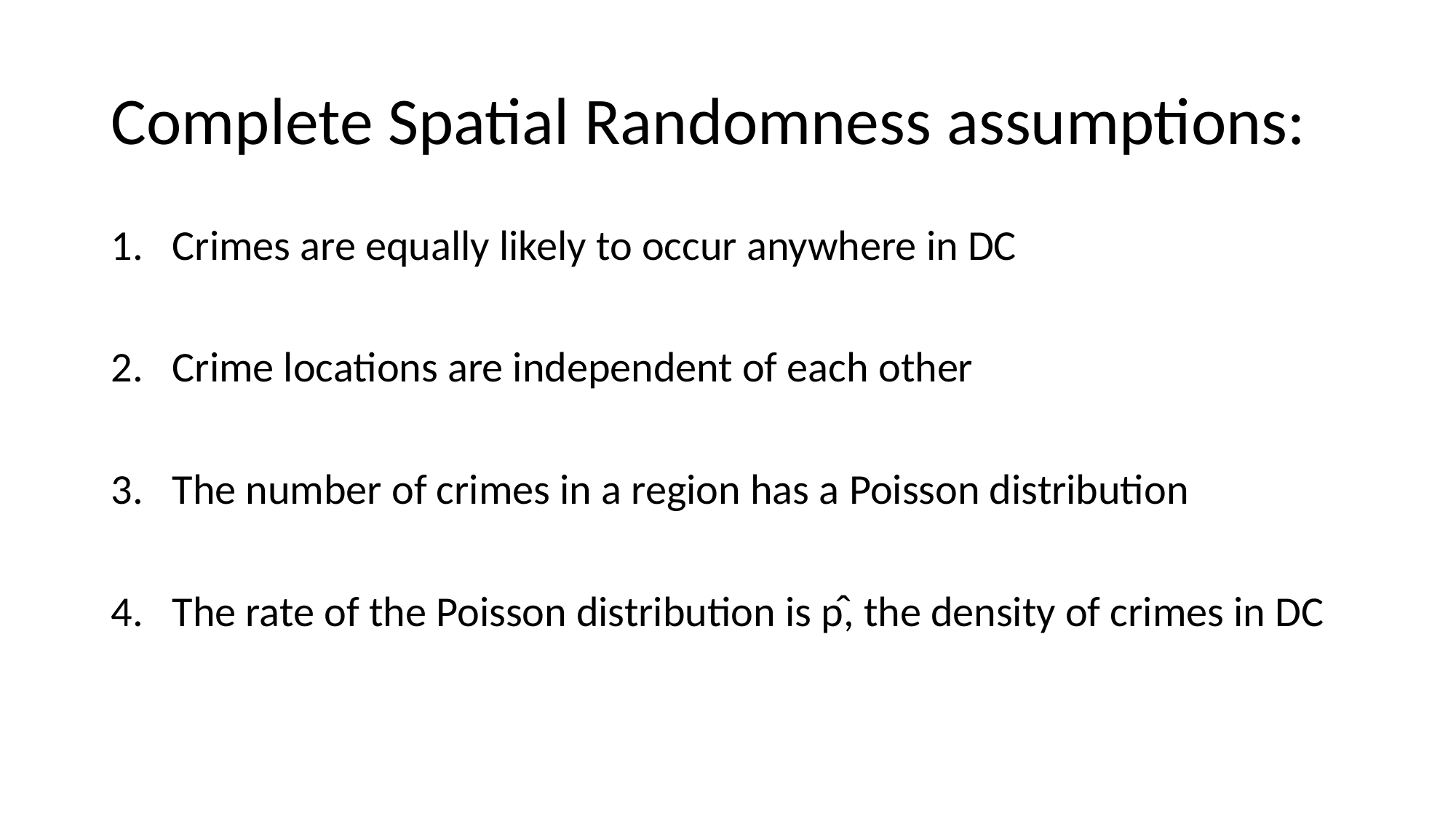

# Complete Spatial Randomness assumptions:
Crimes are equally likely to occur anywhere in DC

Crime locations are independent of each other

The number of crimes in a region has a Poisson distribution

The rate of the Poisson distribution is p̂, the density of crimes in DC